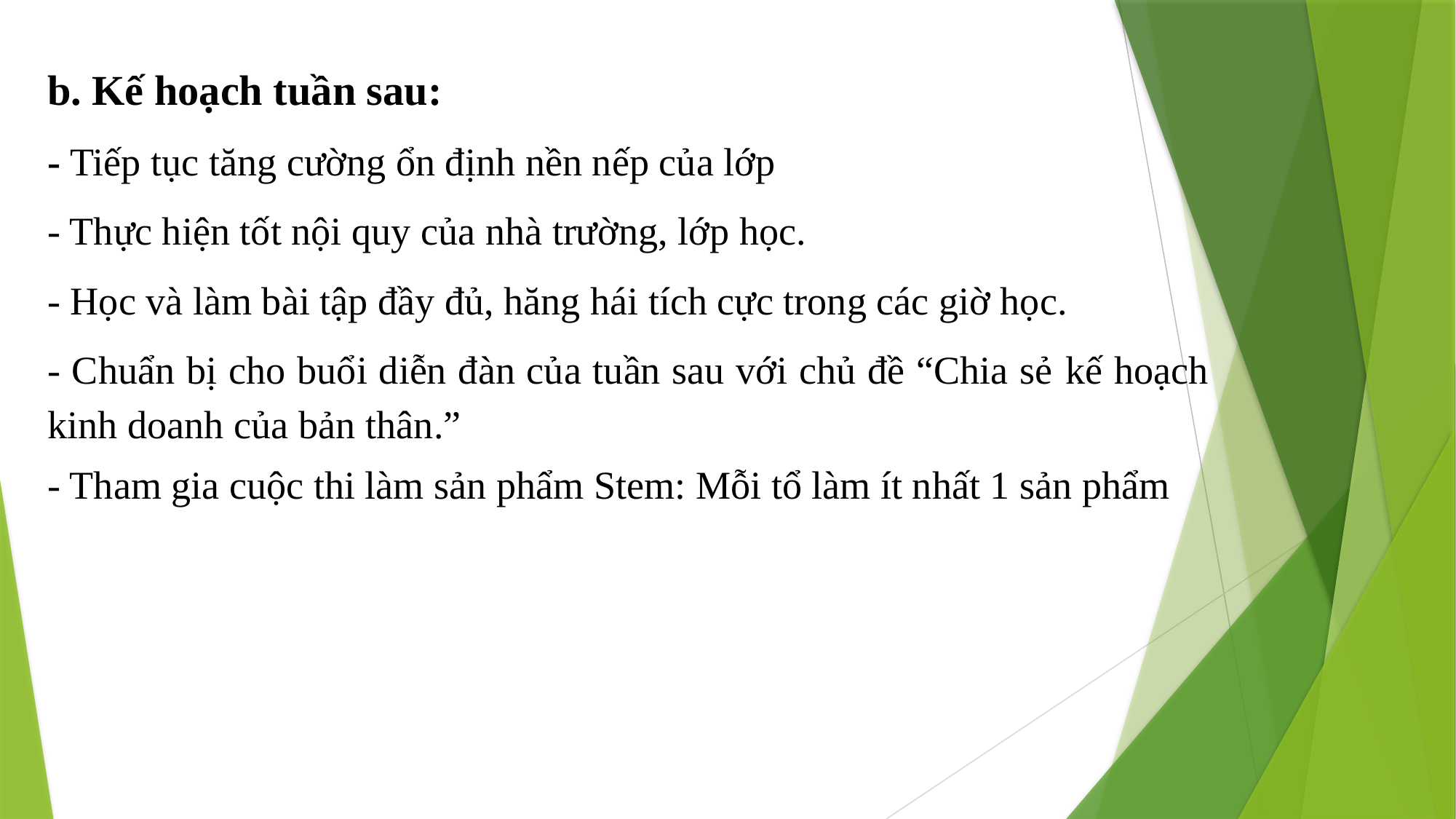

b. Kế hoạch tuần sau:
- Tiếp tục tăng cường ổn định nền nếp của lớp
- Thực hiện tốt nội quy của nhà trường, lớp học.
- Học và làm bài tập đầy đủ, hăng hái tích cực trong các giờ học.
- Chuẩn bị cho buổi diễn đàn của tuần sau với chủ đề “Chia sẻ kế hoạch kinh doanh của bản thân.”
- Tham gia cuộc thi làm sản phẩm Stem: Mỗi tổ làm ít nhất 1 sản phẩm